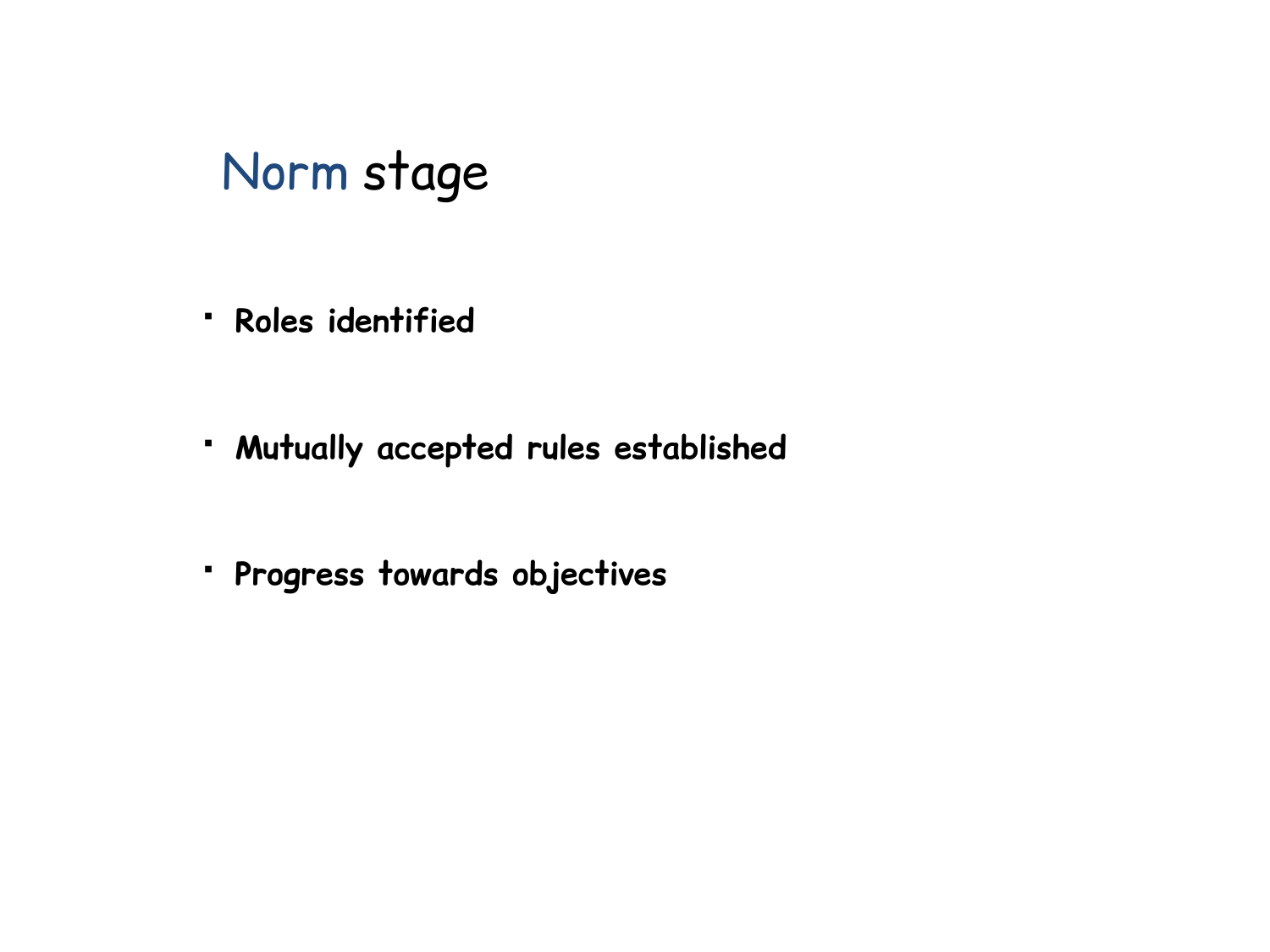

Norm stage
Roles identified

Mutually accepted rules established

Progress towards objectives